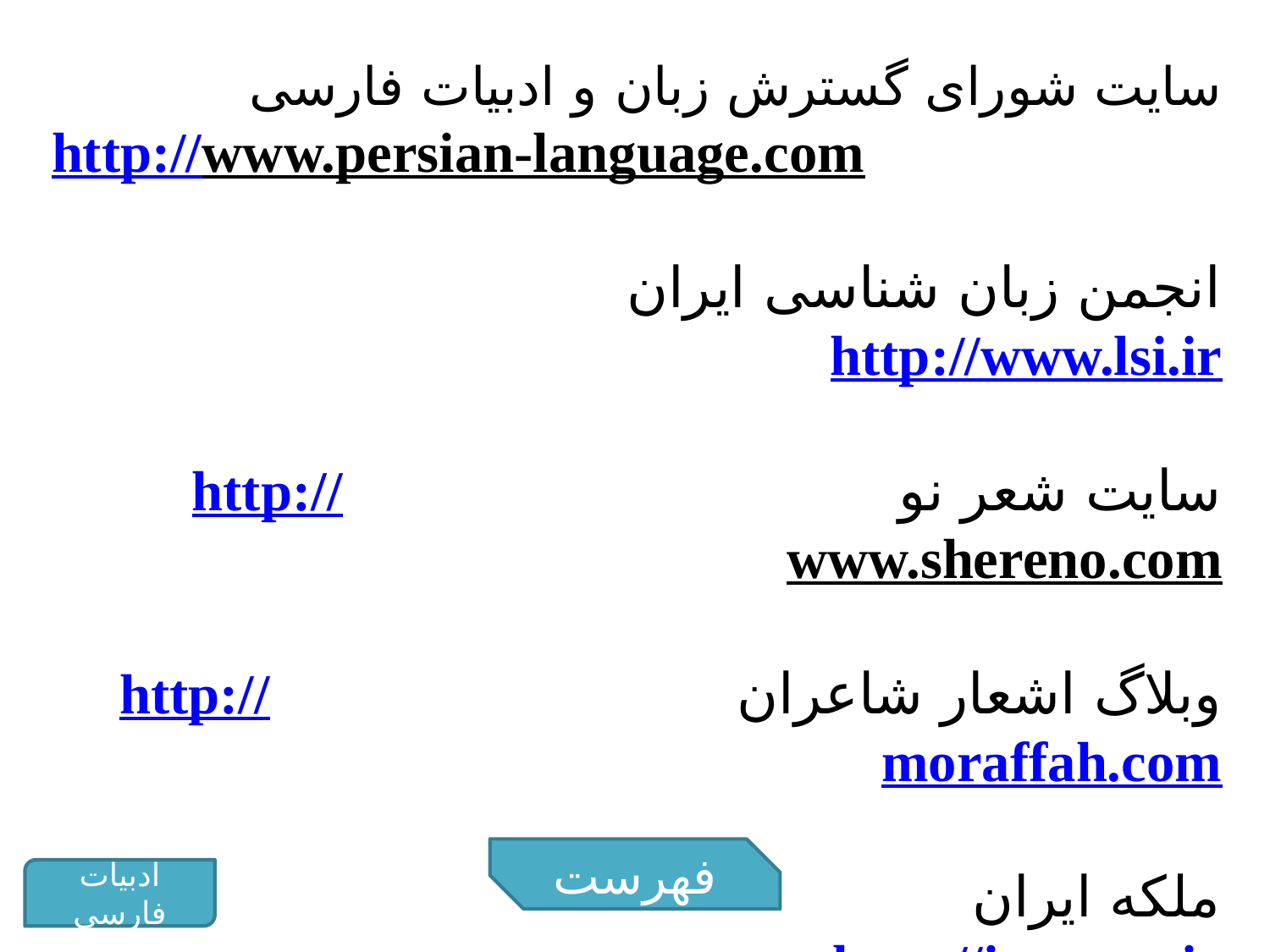

سایت شورای گسترش زبان و ادبیات فارسی
http://www.persian-language.com

انجمن زبان شناسی ایران                           http://www.lsi.ir

سایت شعر نو                               http://www.shereno.com

وبلاگ اشعار شاعران                          http://moraffah.com

ملکه ایران                                                    http://irqueen.ir
فهرست
ادبیات فارسی